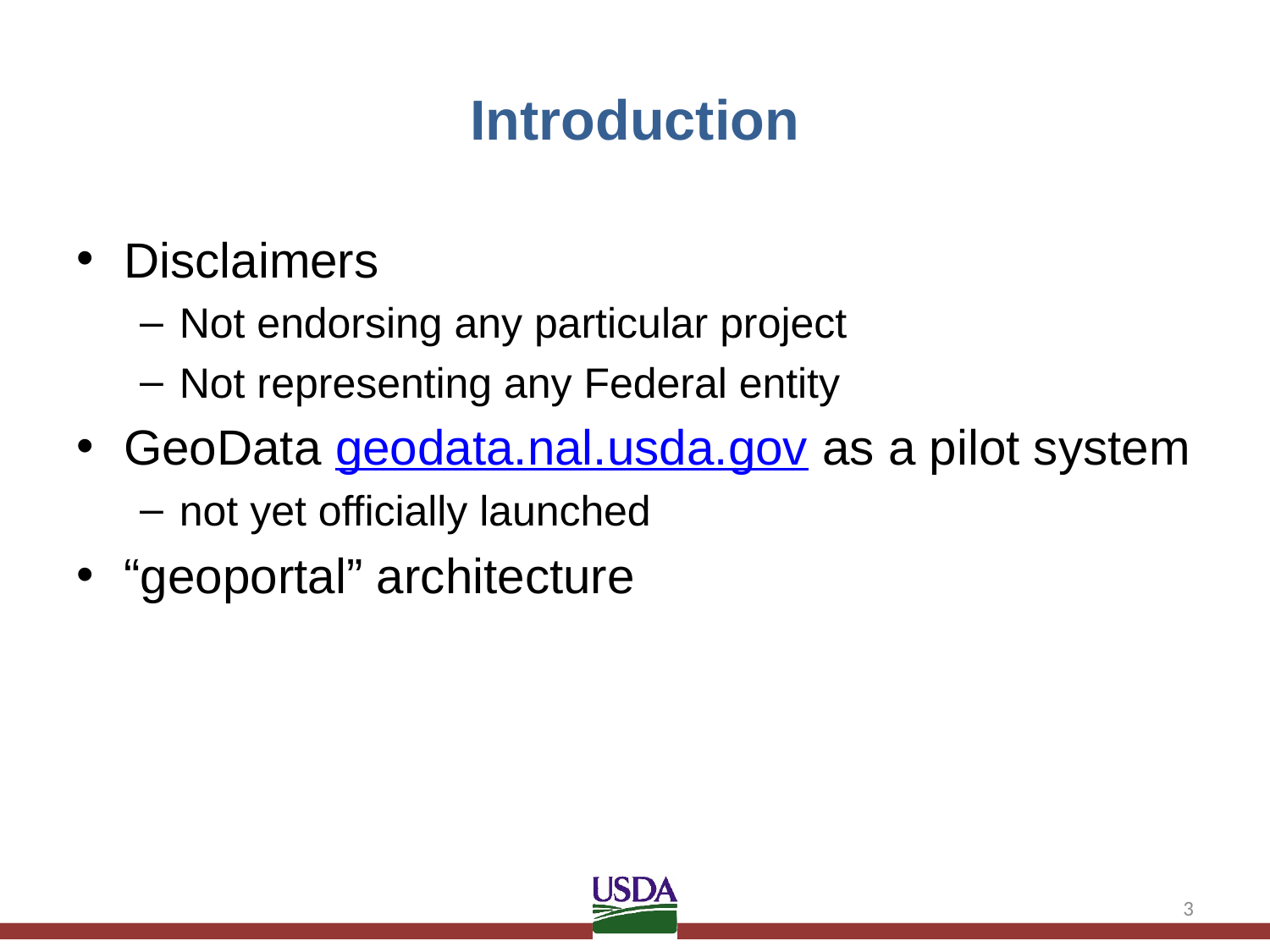

# Introduction
Disclaimers
Not endorsing any particular project
Not representing any Federal entity
GeoData geodata.nal.usda.gov as a pilot system
not yet officially launched
“geoportal” architecture

3